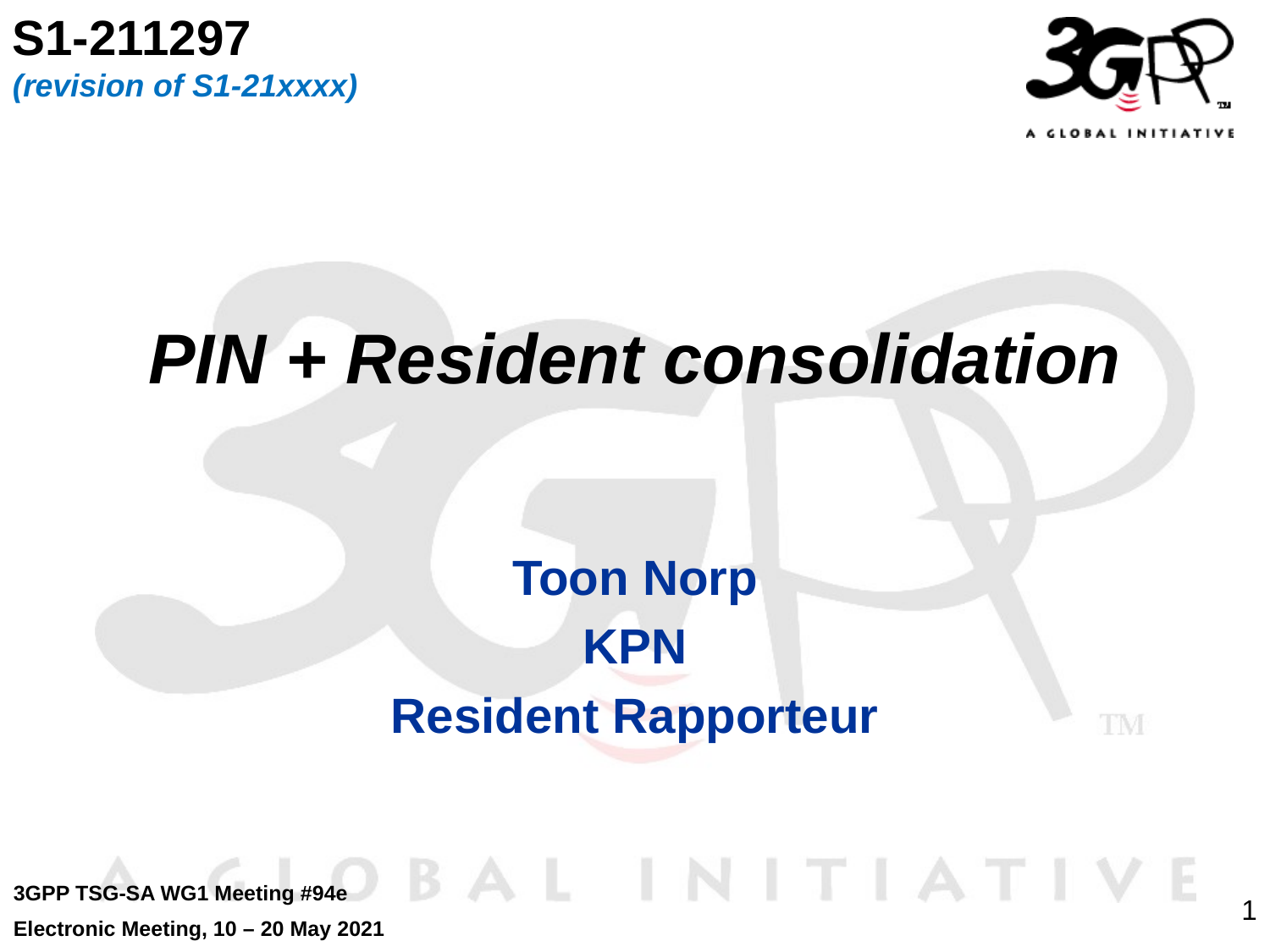

S1-211297
(revision of S1-21xxxx)
# PIN + Resident consolidation
Toon Norp
KPN
Resident Rapporteur
3GPP TSG-SA WG1 Meeting #94e
Electronic Meeting, 10 – 20 May 2021
1